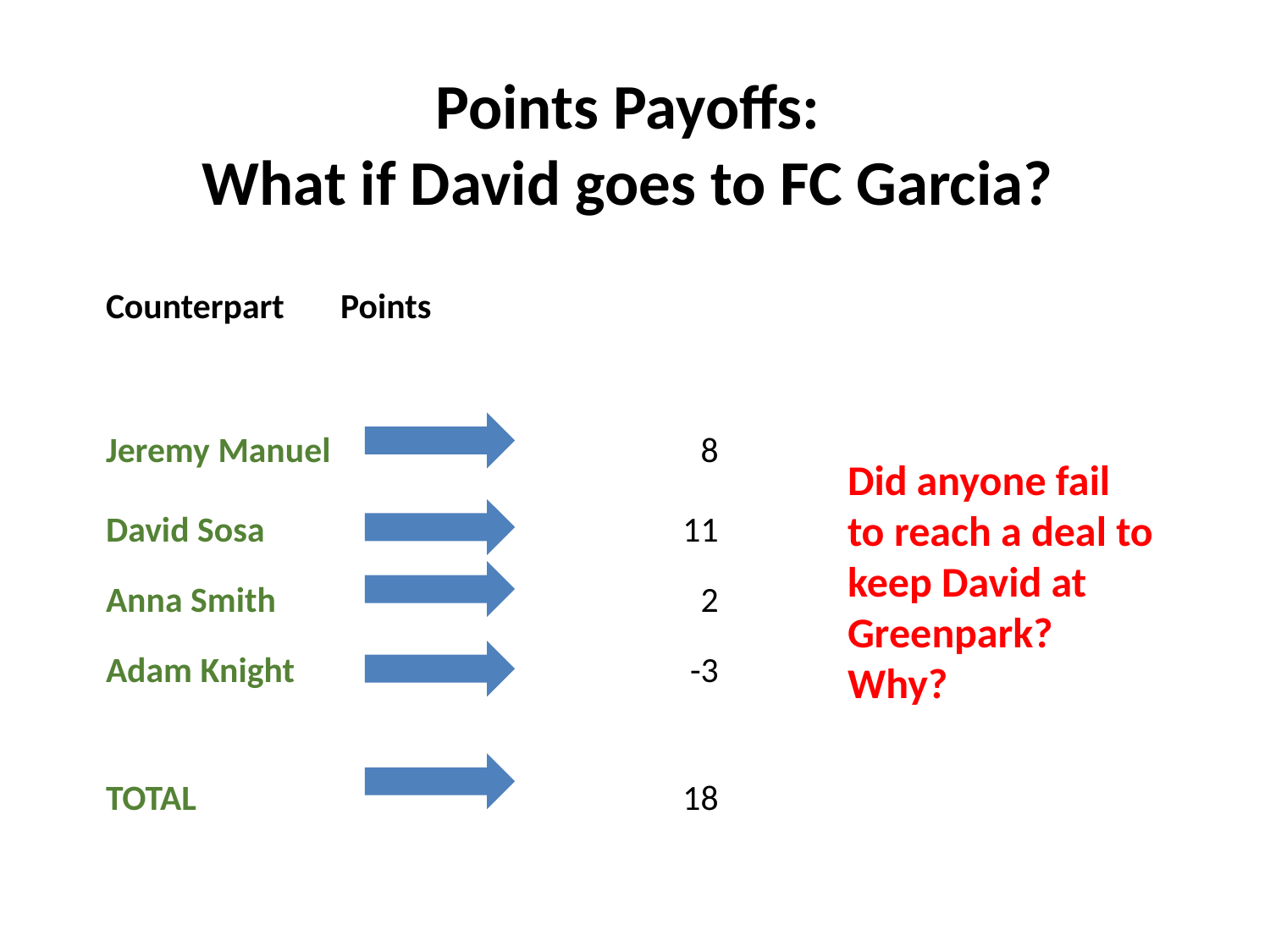

# Points Payoffs: What if David goes to FC Garcia?
| Counterpart | Points |
| --- | --- |
|  |  |
| Jeremy Manuel | 8 |
| David Sosa | 11 |
| Anna Smith | 2 |
| Adam Knight | -3 |
| TOTAL | 18 |

Did anyone fail to reach a deal to keep David at Greenpark? Why?